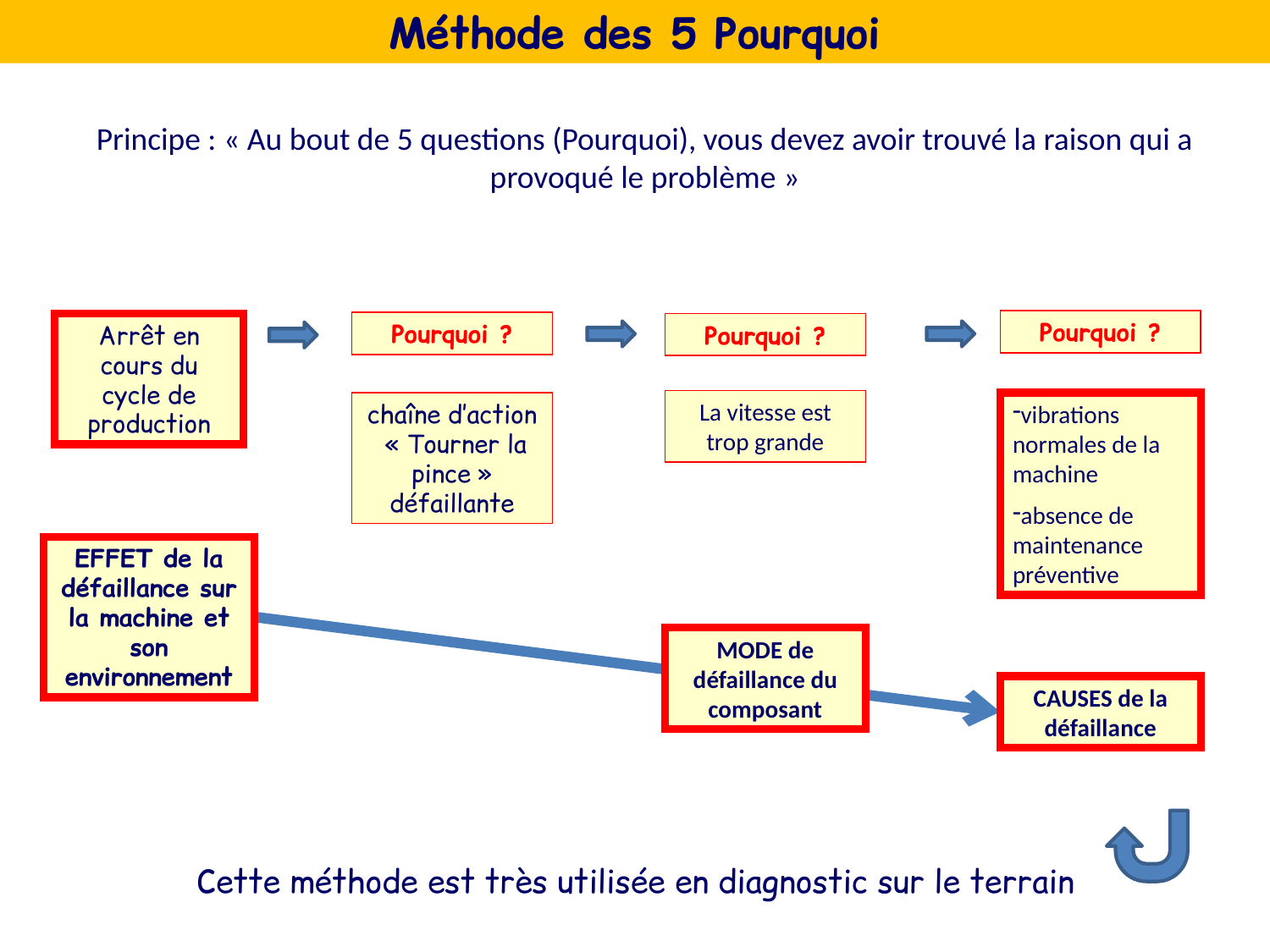

Méthode des 5 Pourquoi
Principe : « Au bout de 5 questions (Pourquoi), vous devez avoir trouvé la raison qui a provoqué le problème »
Pourquoi ?
Pourquoi ?
Arrêt en cours du cycle de production
Pourquoi ?

La vitesse est trop grande
chaîne d’action  « Tourner la pince » défaillante
vibrations normales de la machine
absence de maintenance préventive
EFFET de la défaillance sur la machine et son environnement
MODE de défaillance du composant
CAUSES de la défaillance
Cette méthode est très utilisée en diagnostic sur le terrain